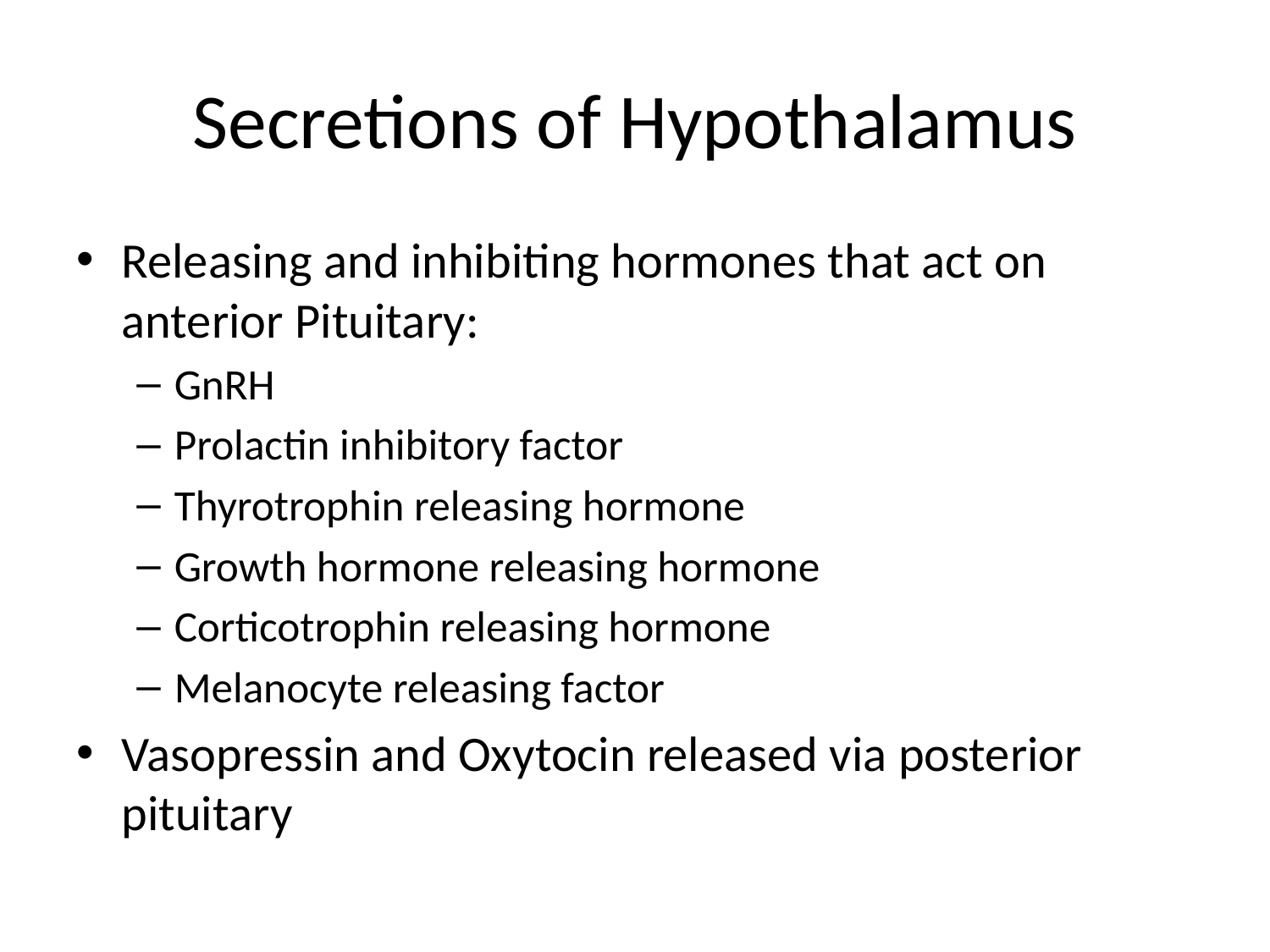

# Secretions of Hypothalamus
Releasing and inhibiting hormones that act on anterior Pituitary:
GnRH
Prolactin inhibitory factor
Thyrotrophin releasing hormone
Growth hormone releasing hormone
Corticotrophin releasing hormone
Melanocyte releasing factor
Vasopressin and Oxytocin released via posterior pituitary